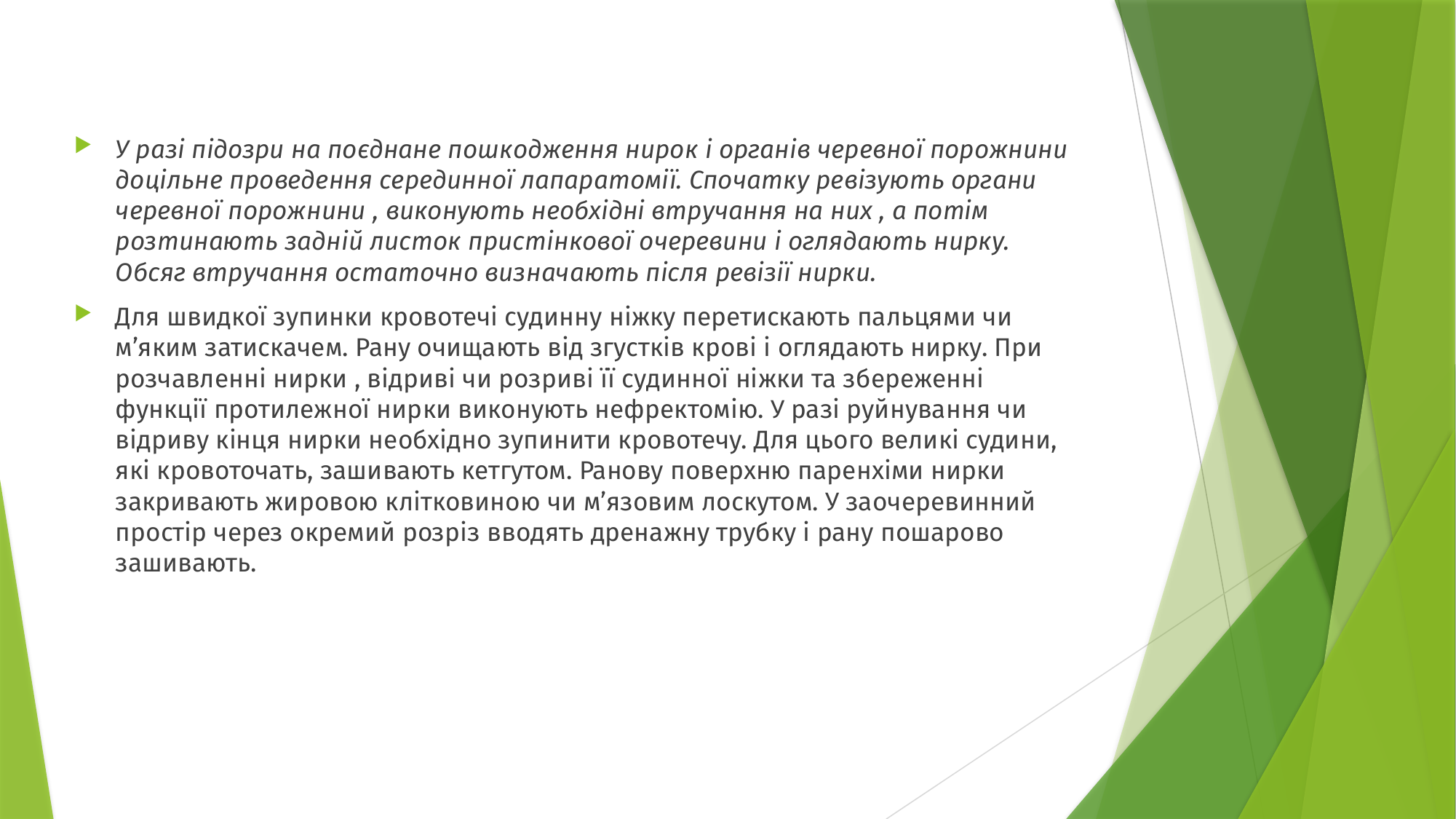

У разі підозри на поєднане пошкодження нирок і органів черевної порожнини доцільне проведення серединної лапаратомії. Спочатку ревізують органи черевної порожнини , виконують необхідні втручання на них , а потім розтинають задній листок пристінкової очеревини і оглядають нирку. Обсяг втручання остаточно визначають після ревізії нирки.
Для швидкої зупинки кровотечі судинну ніжку перетискають пальцями чи м’яким затискачем. Рану очищають від згустків крові і оглядають нирку. При розчавленні нирки , відриві чи розриві її судинної ніжки та збереженні функції протилежної нирки виконують нефректомію. У разі руйнування чи відриву кінця нирки необхідно зупинити кровотечу. Для цього великі судини, які кровоточать, зашивають кетгутом. Ранову поверхню паренхіми нирки закривають жировою клітковиною чи м’язовим лоскутом. У заочеревинний простір через окремий розріз вводять дренажну трубку і рану пошарово зашивають.